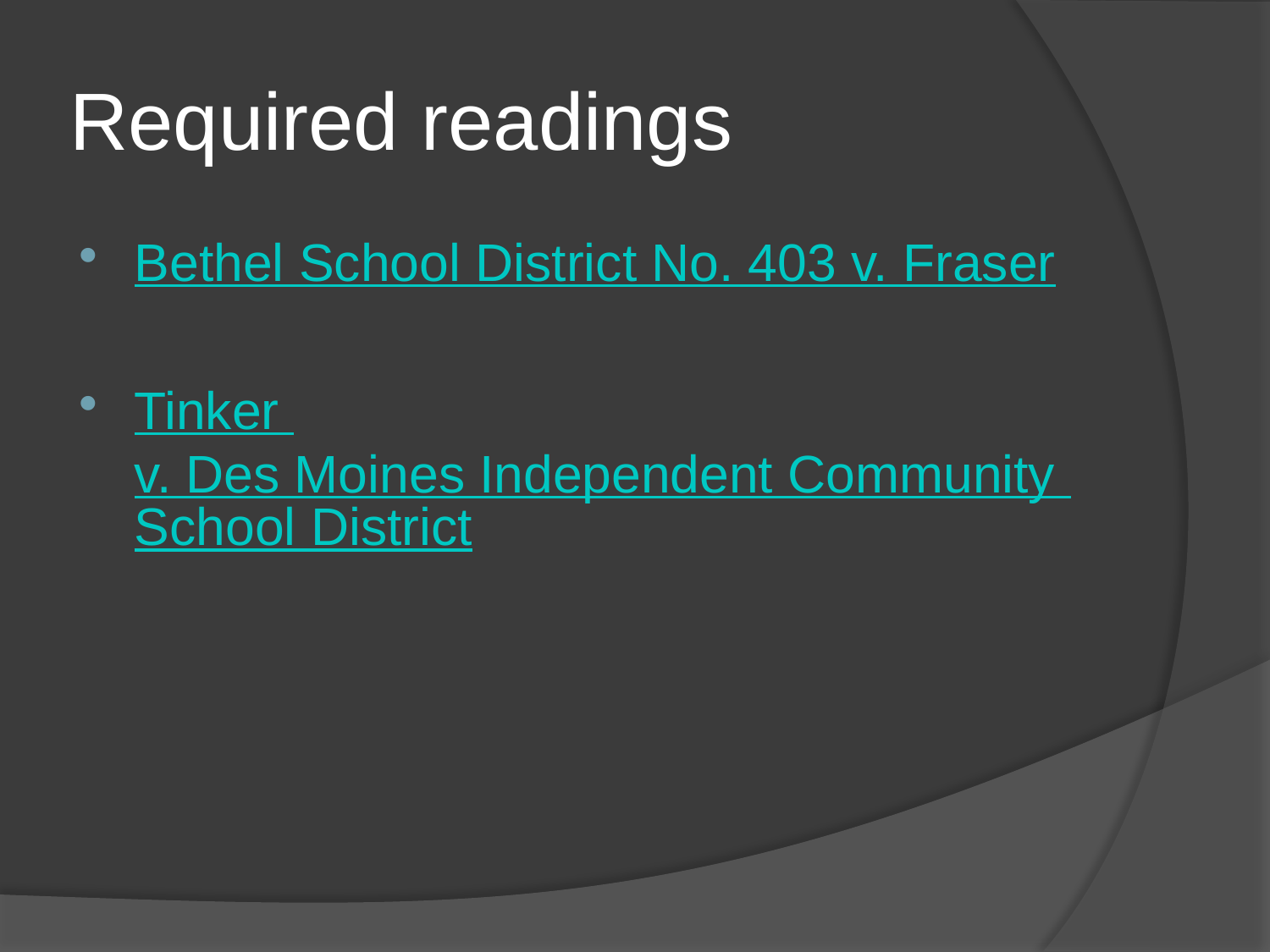

# Required readings
Bethel School District No. 403 v. Fraser

Tinker v. Des Moines Independent Community School District